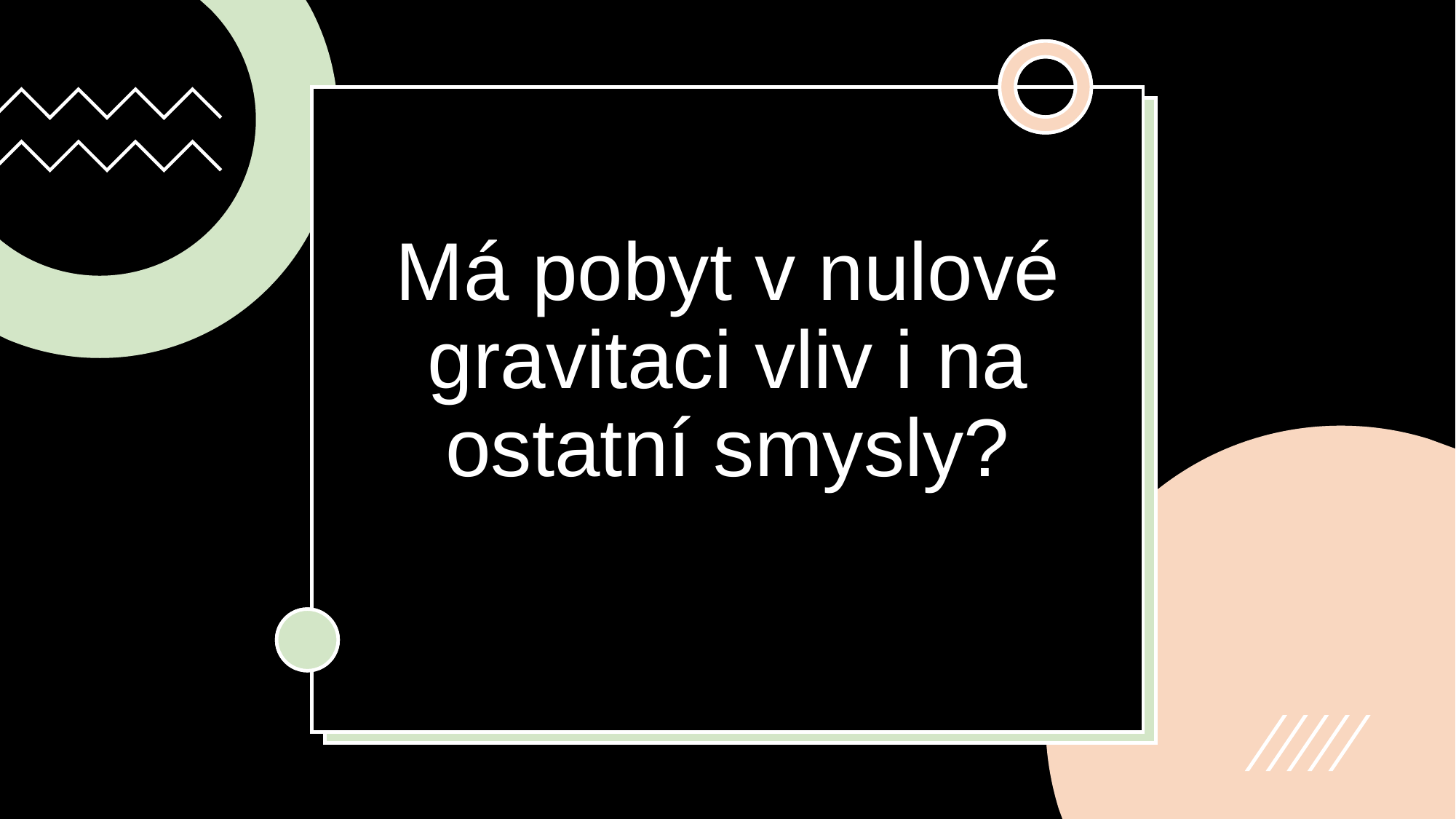

# Má pobyt v nulové gravitaci vliv i na ostatní smysly?